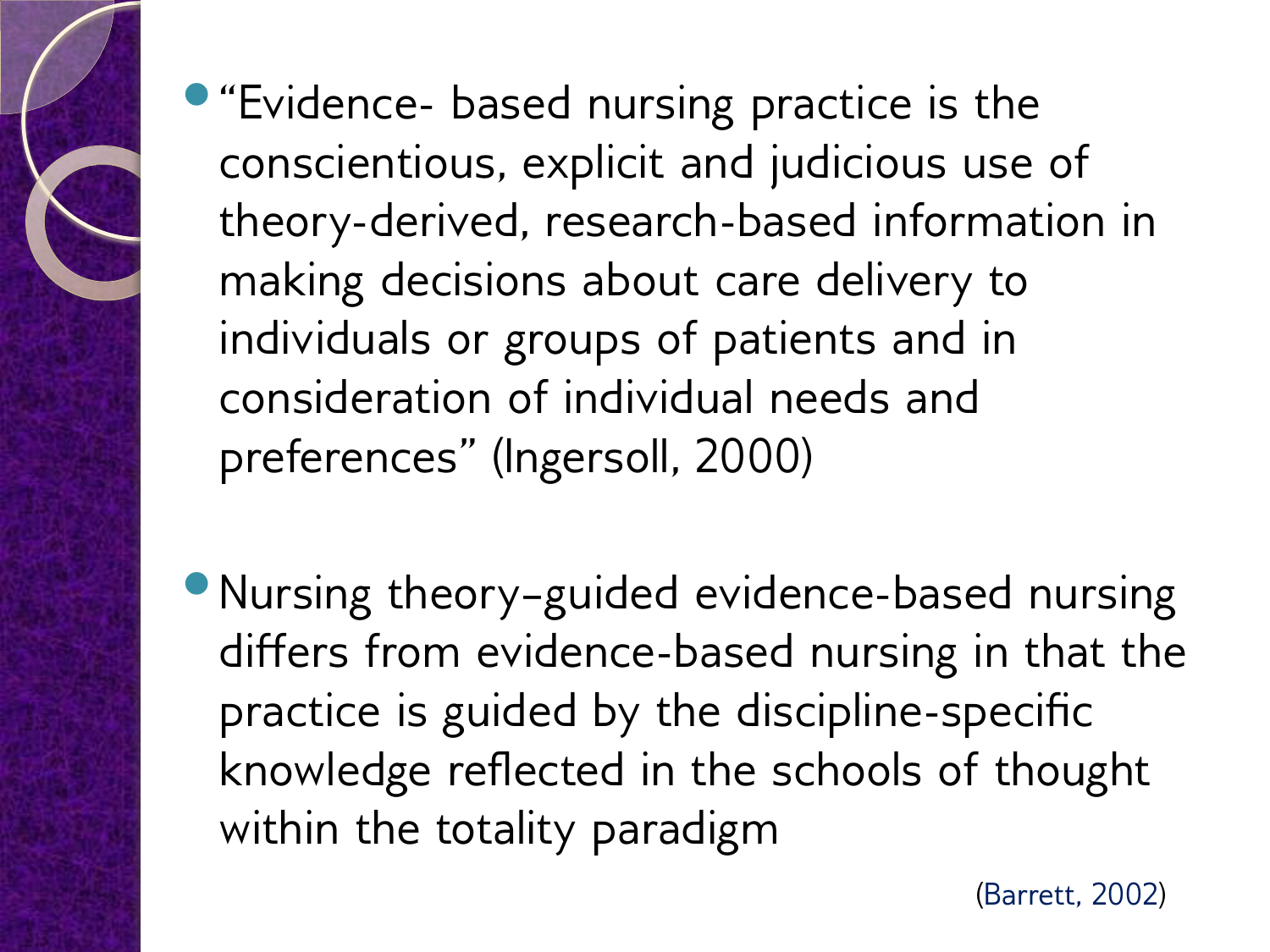

“Evidence- based nursing practice is the conscientious, explicit and judicious use of theory-derived, research-based information in making decisions about care delivery to individuals or groups of patients and in consideration of individual needs and preferences” (Ingersoll, 2000)

Nursing theory–guided evidence-based nursing differs from evidence-based nursing in that the practice is guided by the discipline-specific knowledge reflected in the schools of thought within the totality paradigm
(Barrett, 2002)